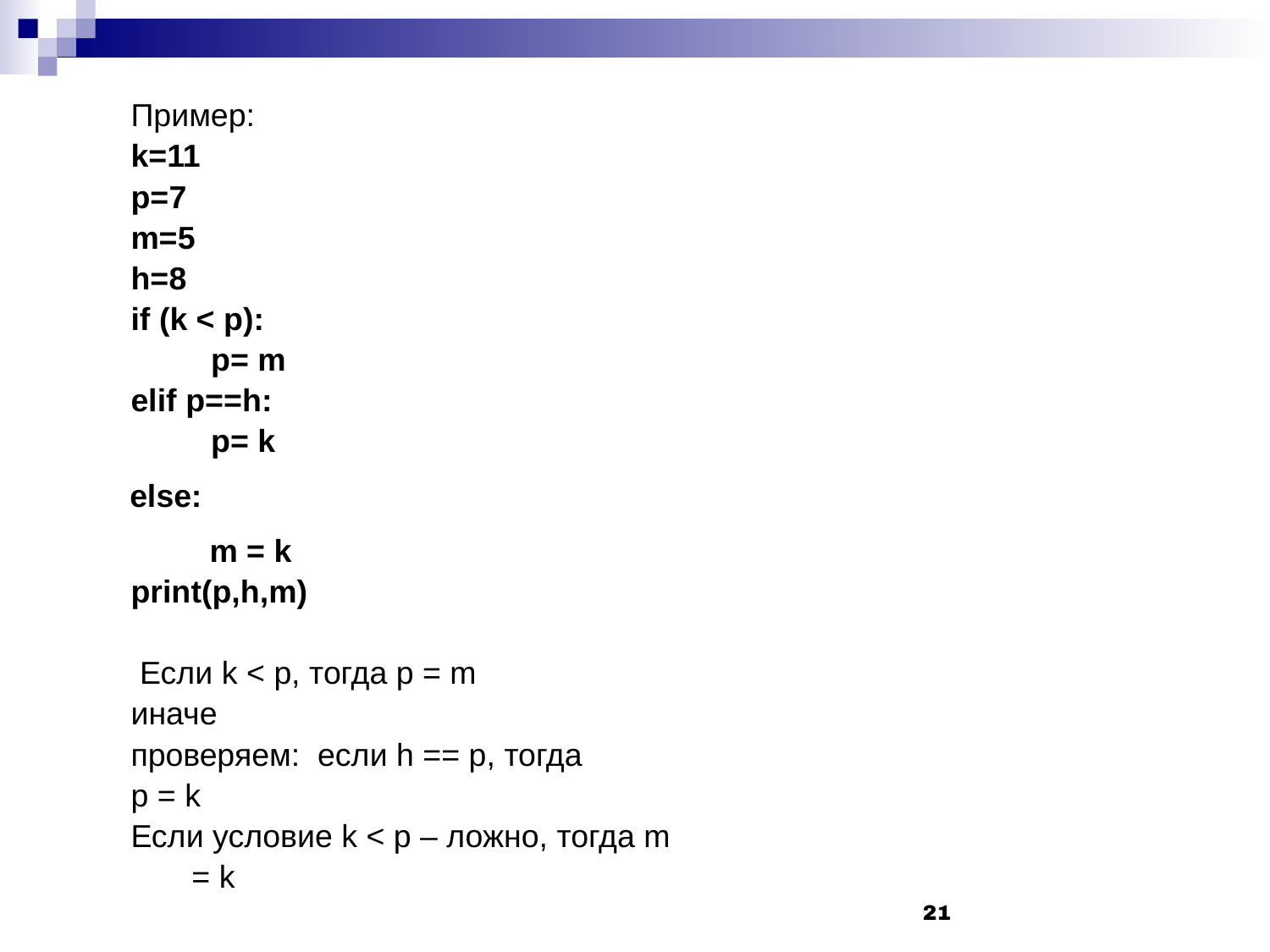

Пример:
k=11
p=7
m=5
h=8
if (k < p):
         p= m
elif p==h:
         p= k
else:
    	  m = k
print(p,h,m)

 Если k < p, тогда p = m
иначе
проверяем:  если h == p, тогда
p = k
Если условие k < p – ложно, тогда m = k
21